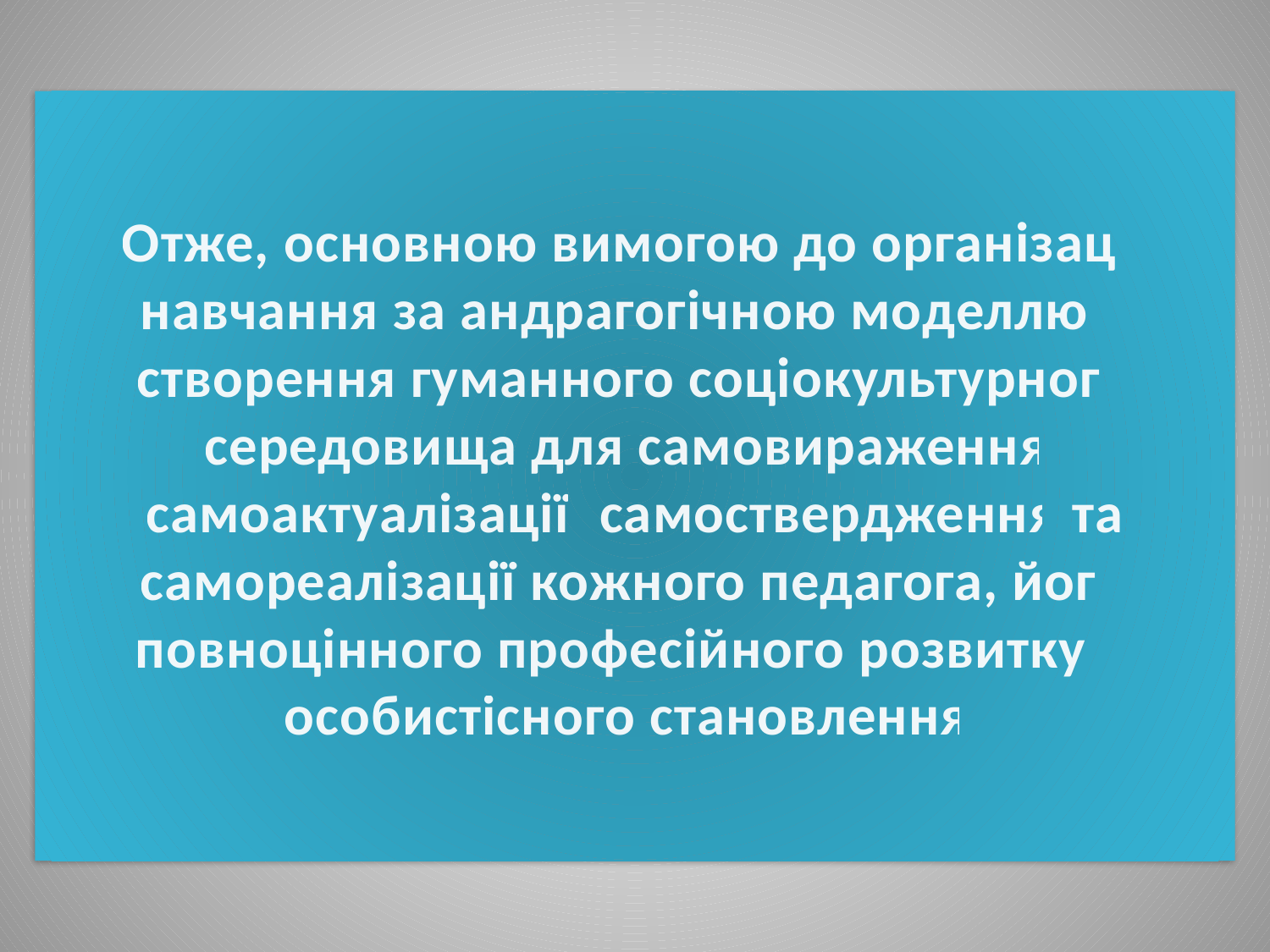

# Отже, основною вимогою до організації навчання за андрагогічною моделлю є створення гуманного соціокультурного середовища для самовираження, самоактуалізації, самоствердження та самореалізації кожного педагога, його повноцінного професійного розвитку й особистісного становлення.